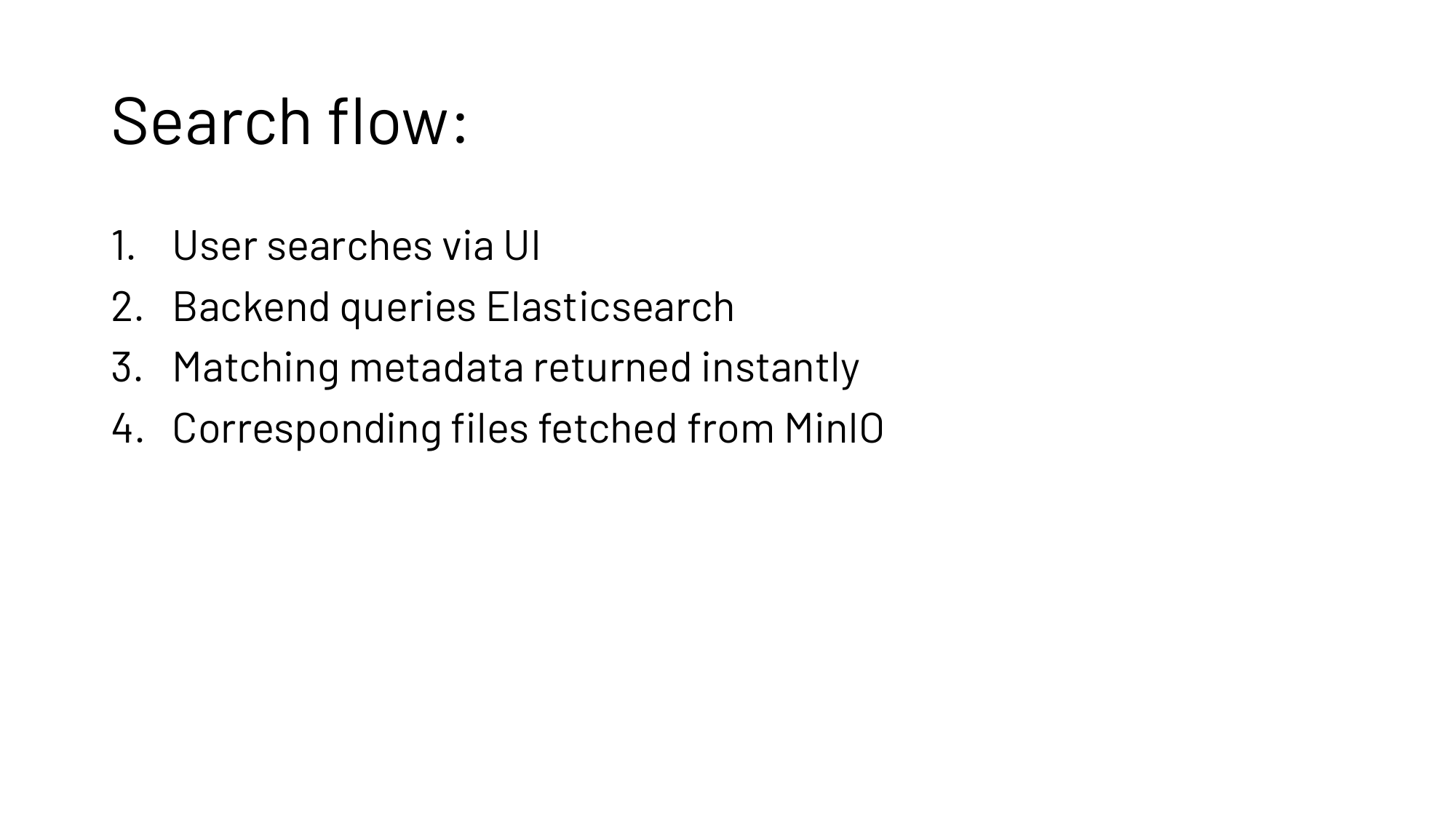

# Search flow:
User searches via UI
Backend queries Elasticsearch
Matching metadata returned instantly
Corresponding files fetched from MinIO